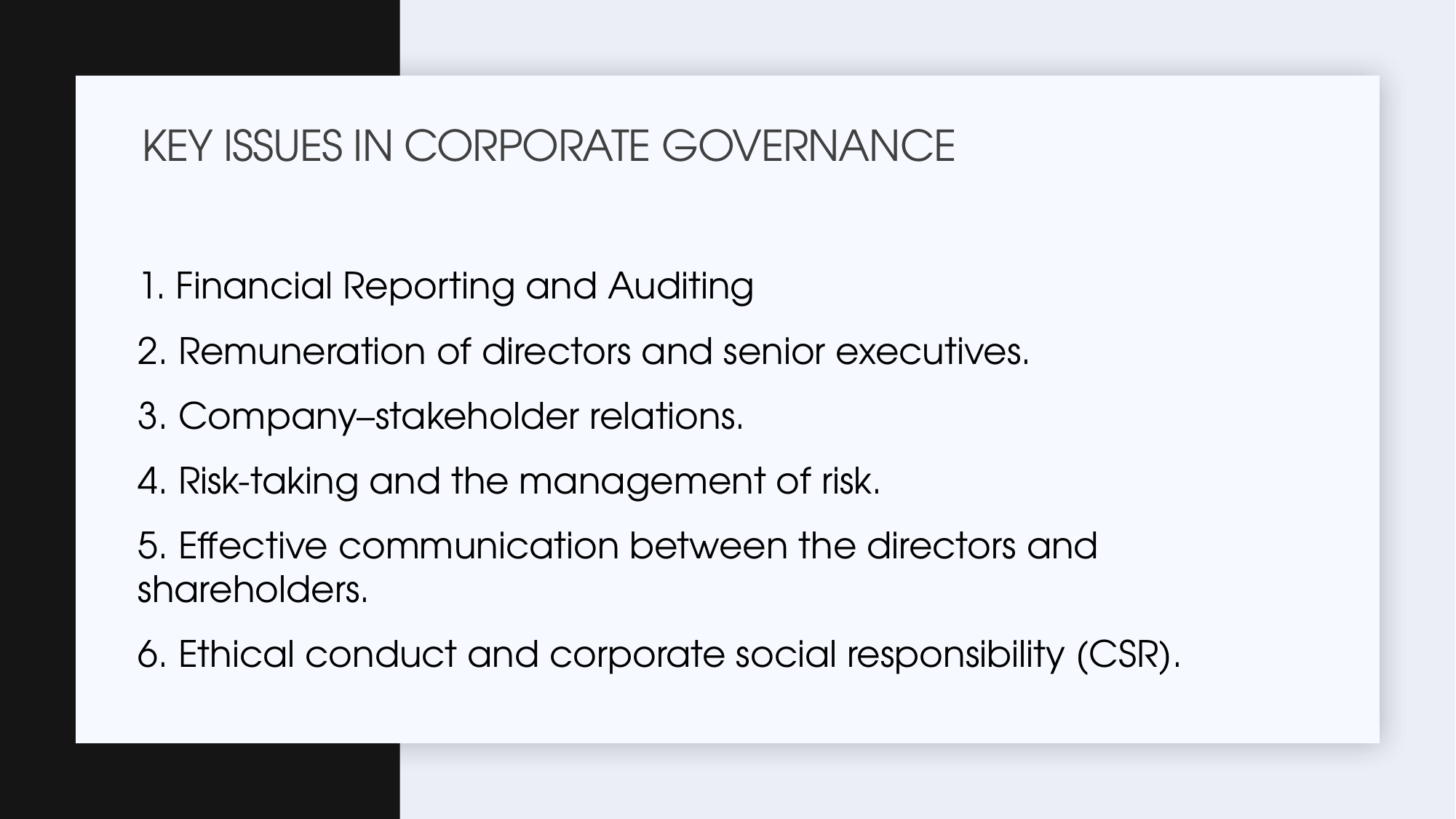

# Key issues in corporate governance
1. Financial Reporting and Auditing
2. Remuneration of directors and senior executives.
3. Company–stakeholder relations.
4. Risk-taking and the management of risk.
5. Effective communication between the directors and shareholders.
6. Ethical conduct and corporate social responsibility (CSR).